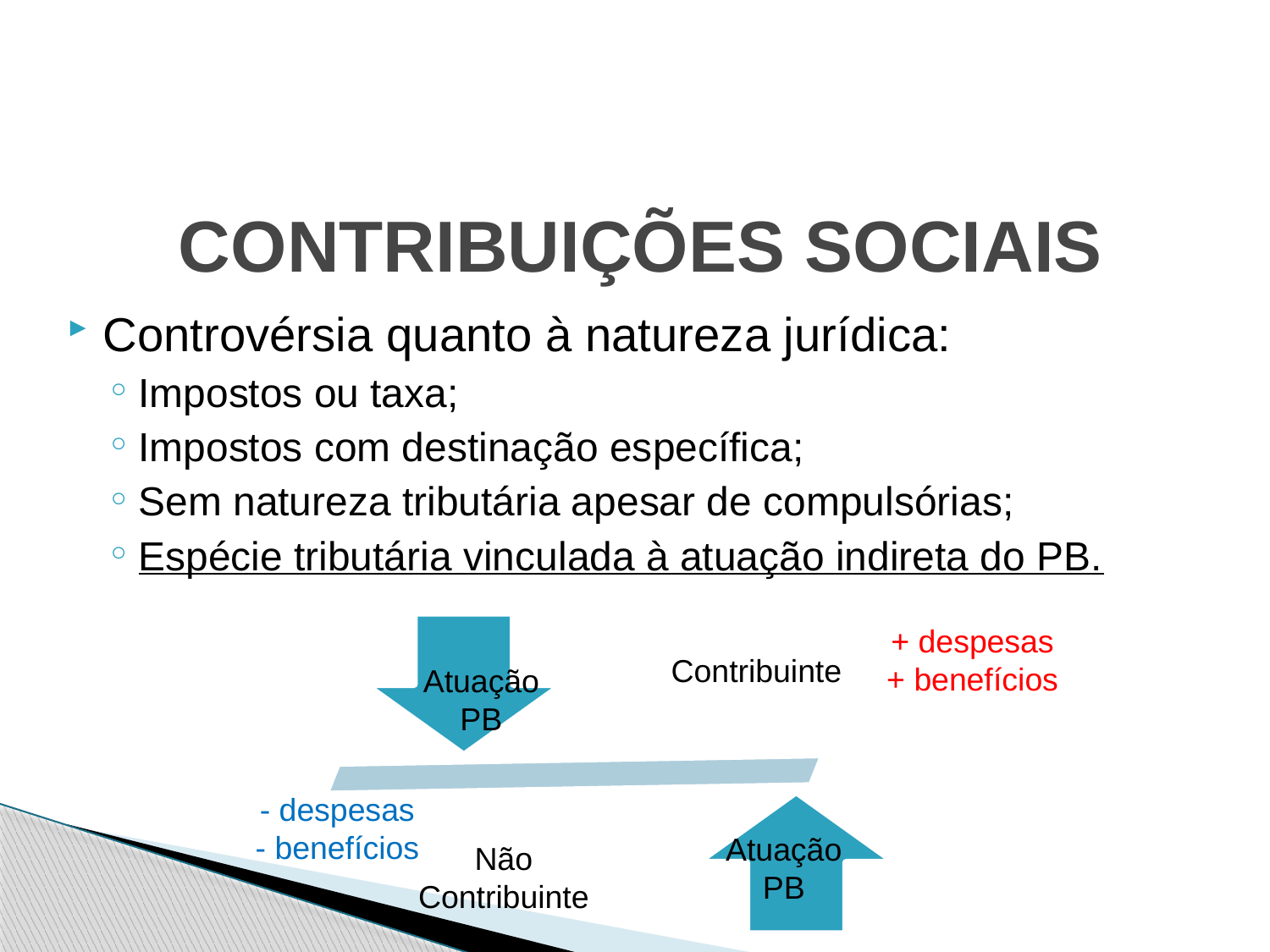

# CONTRIBUIÇÕES SOCIAIS
Controvérsia quanto à natureza jurídica:
Impostos ou taxa;
Impostos com destinação específica;
Sem natureza tributária apesar de compulsórias;
Espécie tributária vinculada à atuação indireta do PB.

Contribuinte
Não Contribuinte
+ despesas
+ benefícios
Atuação
PB
- despesas
- benefícios
Atuação
PB